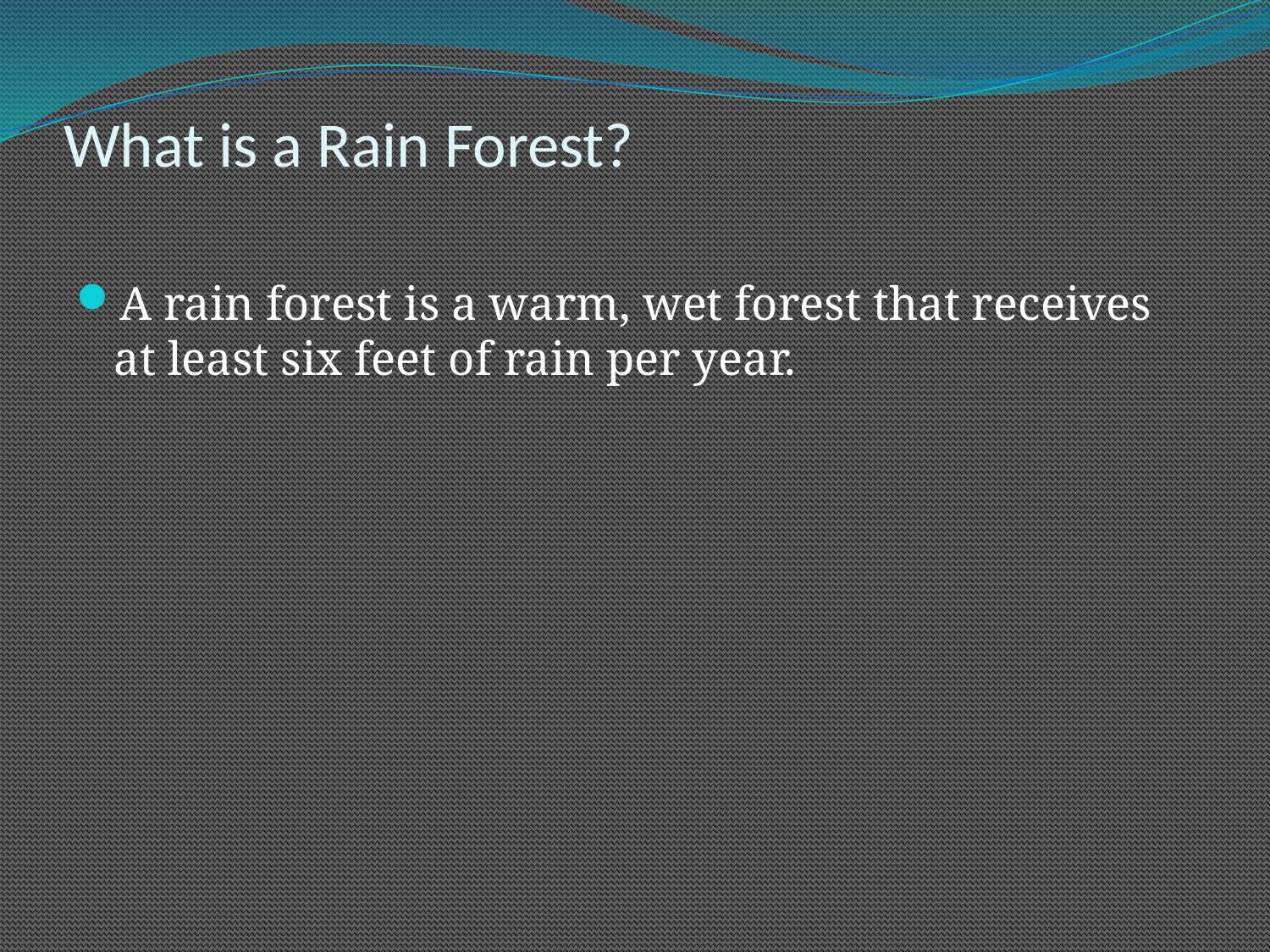

# What is a Rain Forest?
A rain forest is a warm, wet forest that receives at least six feet of rain per year.